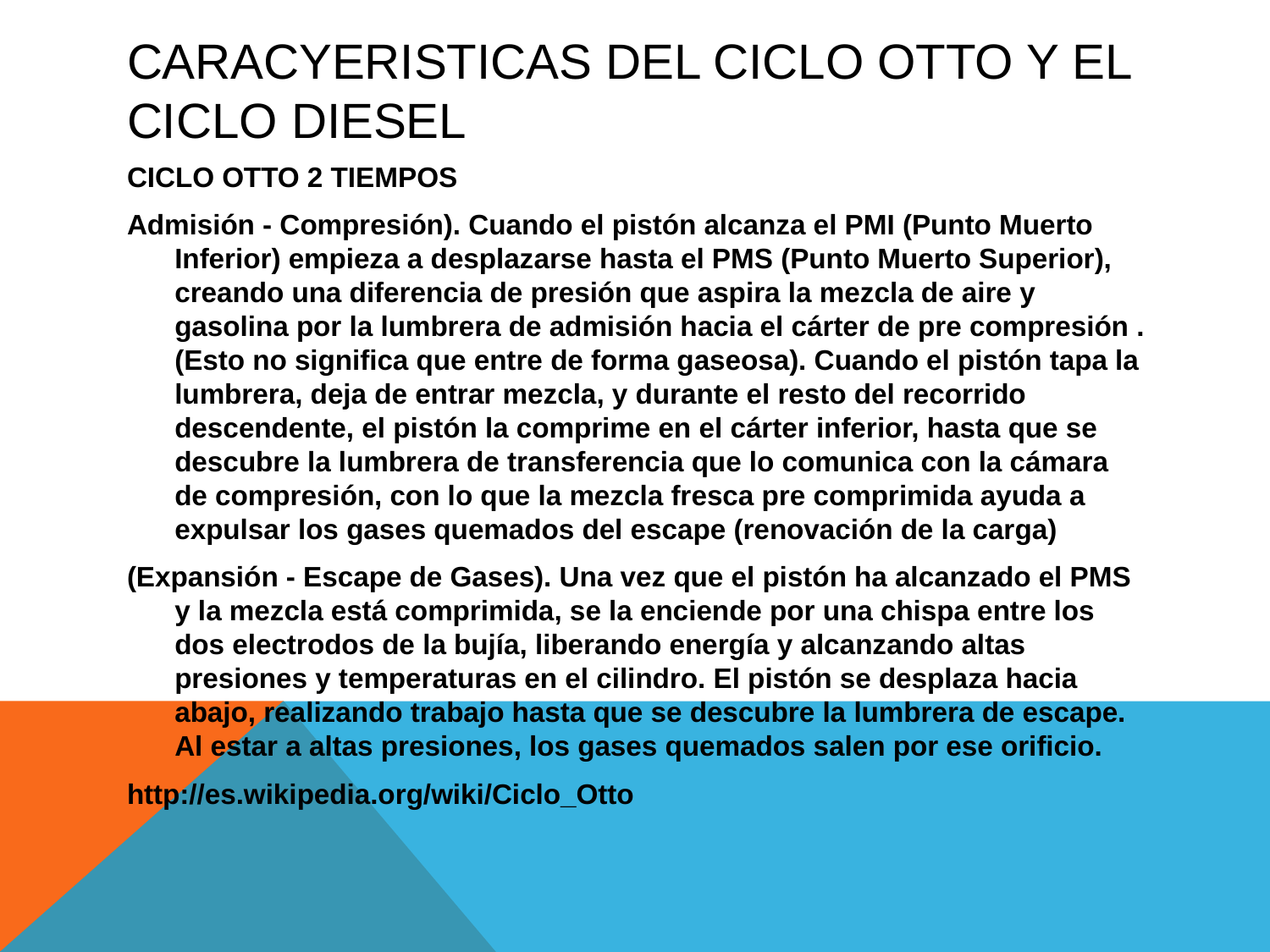

# CARACYERISTICAS DEL CICLO OTTO Y EL CICLO DIESEL
CICLO OTTO 2 TIEMPOS
Admisión - Compresión). Cuando el pistón alcanza el PMI (Punto Muerto Inferior) empieza a desplazarse hasta el PMS (Punto Muerto Superior), creando una diferencia de presión que aspira la mezcla de aire y gasolina por la lumbrera de admisión hacia el cárter de pre compresión .(Esto no significa que entre de forma gaseosa). Cuando el pistón tapa la lumbrera, deja de entrar mezcla, y durante el resto del recorrido descendente, el pistón la comprime en el cárter inferior, hasta que se descubre la lumbrera de transferencia que lo comunica con la cámara de compresión, con lo que la mezcla fresca pre comprimida ayuda a expulsar los gases quemados del escape (renovación de la carga)
(Expansión - Escape de Gases). Una vez que el pistón ha alcanzado el PMS y la mezcla está comprimida, se la enciende por una chispa entre los dos electrodos de la bujía, liberando energía y alcanzando altas presiones y temperaturas en el cilindro. El pistón se desplaza hacia abajo, realizando trabajo hasta que se descubre la lumbrera de escape. Al estar a altas presiones, los gases quemados salen por ese orificio.
http://es.wikipedia.org/wiki/Ciclo_Otto